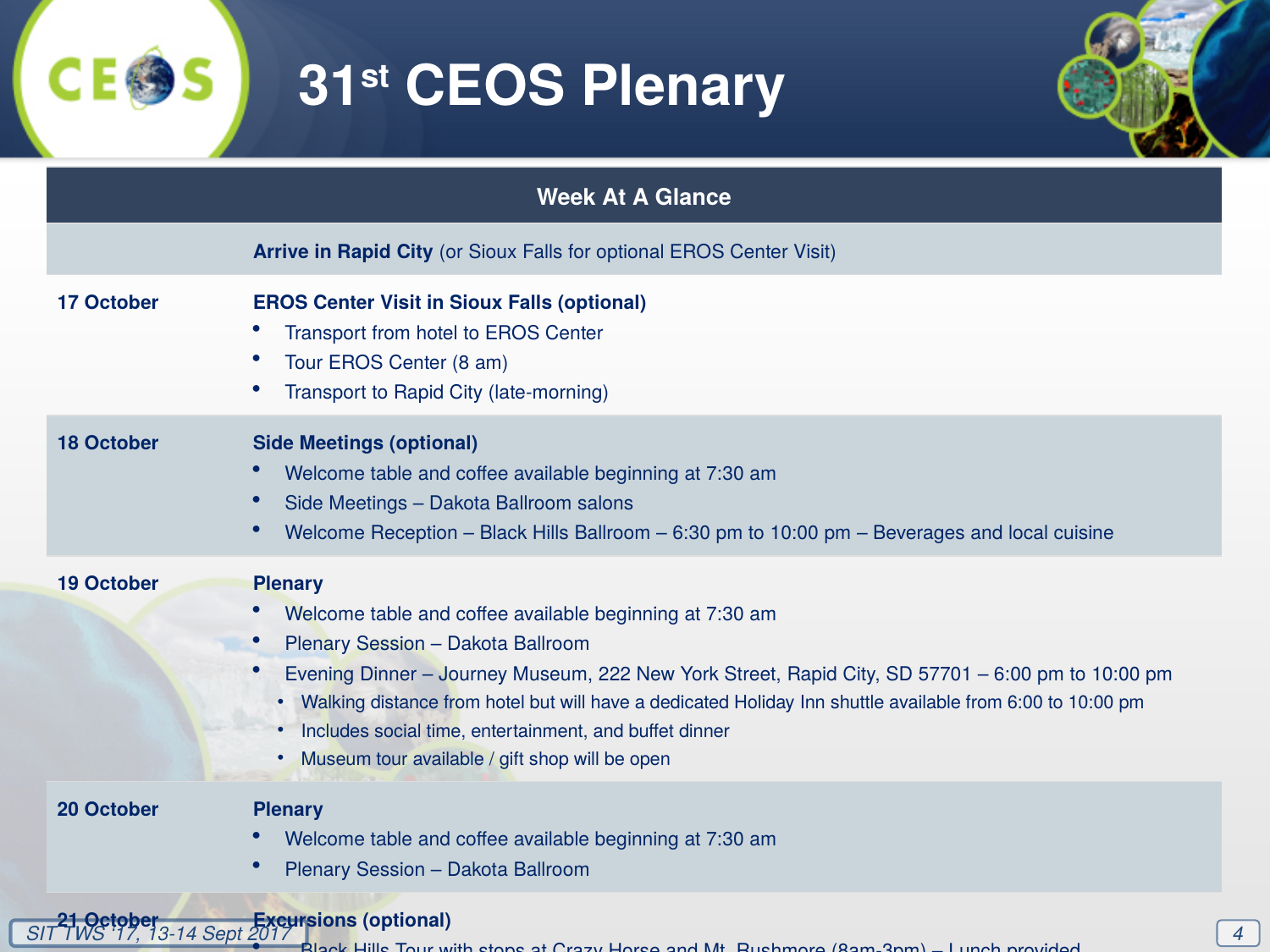

31st CEOS Plenary
| Week At A Glance |  |
| --- | --- |
|  | Arrive in Rapid City (or Sioux Falls for optional EROS Center Visit) |
| 17 October | EROS Center Visit in Sioux Falls (optional) Transport from hotel to EROS Center Tour EROS Center (8 am) Transport to Rapid City (late-morning) |
| 18 October | Side Meetings (optional) Welcome table and coffee available beginning at 7:30 am Side Meetings – Dakota Ballroom salons Welcome Reception – Black Hills Ballroom – 6:30 pm to 10:00 pm – Beverages and local cuisine |
| 19 October | Plenary Welcome table and coffee available beginning at 7:30 am Plenary Session – Dakota Ballroom Evening Dinner – Journey Museum, 222 New York Street, Rapid City, SD 57701 – 6:00 pm to 10:00 pm Walking distance from hotel but will have a dedicated Holiday Inn shuttle available from 6:00 to 10:00 pm Includes social time, entertainment, and buffet dinner Museum tour available / gift shop will be open |
| 20 October | Plenary Welcome table and coffee available beginning at 7:30 am Plenary Session – Dakota Ballroom |
| 21 October | Excursions (optional) Black Hills Tour with stops at Crazy Horse and Mt. Rushmore (8am-3pm) – Lunch provided Evening Bus Trip to Deadwood (5pm-10pm) – Dinner non-hosted |
|  | Depart from Rapid City |

4